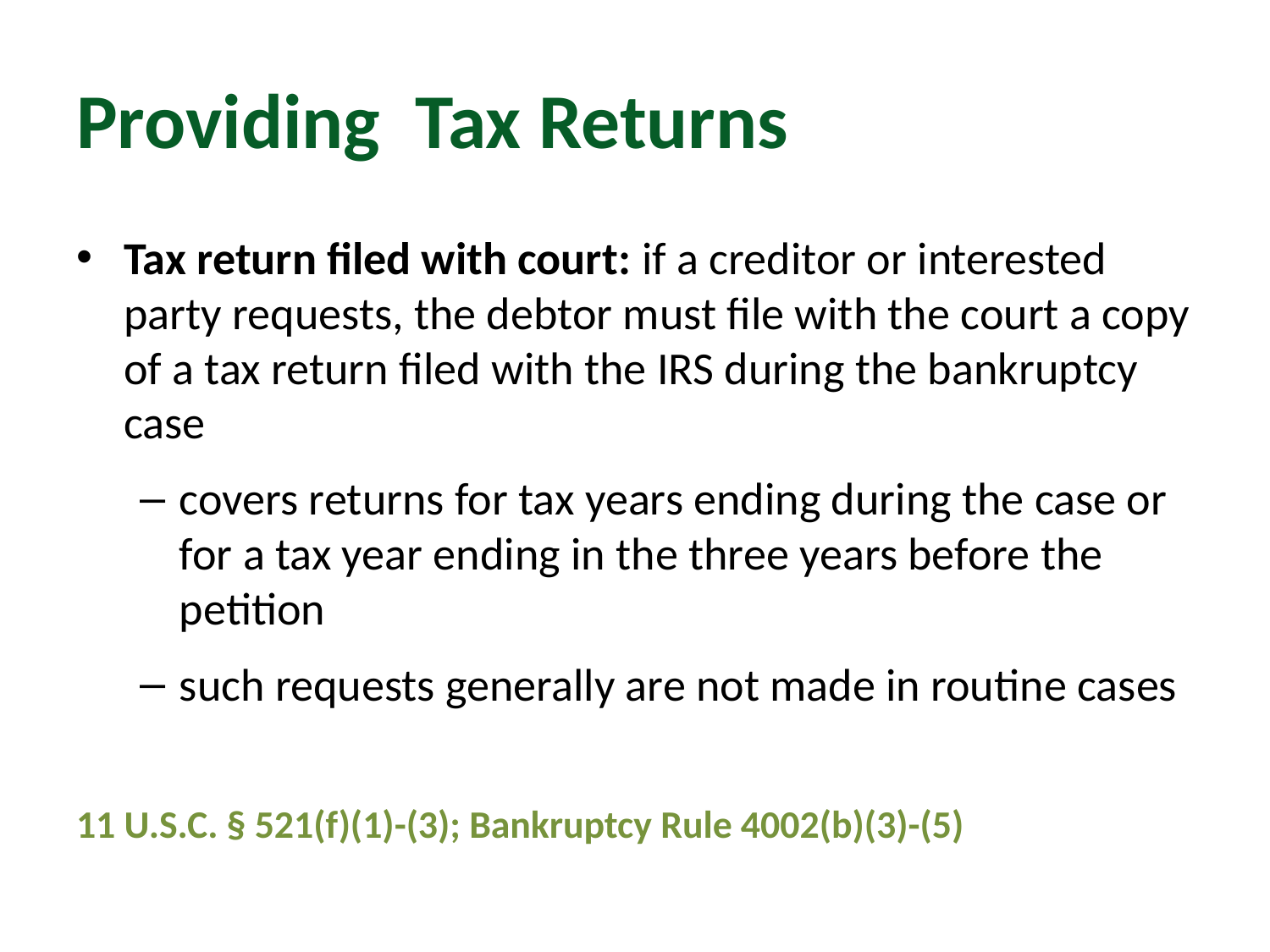

# Providing  Tax Returns
Tax return filed with court: if a creditor or interested party requests, the debtor must file with the court a copy of a tax return filed with the IRS during the bankruptcy case
covers returns for tax years ending during the case or for a tax year ending in the three years before the petition
such requests generally are not made in routine cases

11 U.S.C. § 521(f)(1)-(3); Bankruptcy Rule 4002(b)(3)-(5)